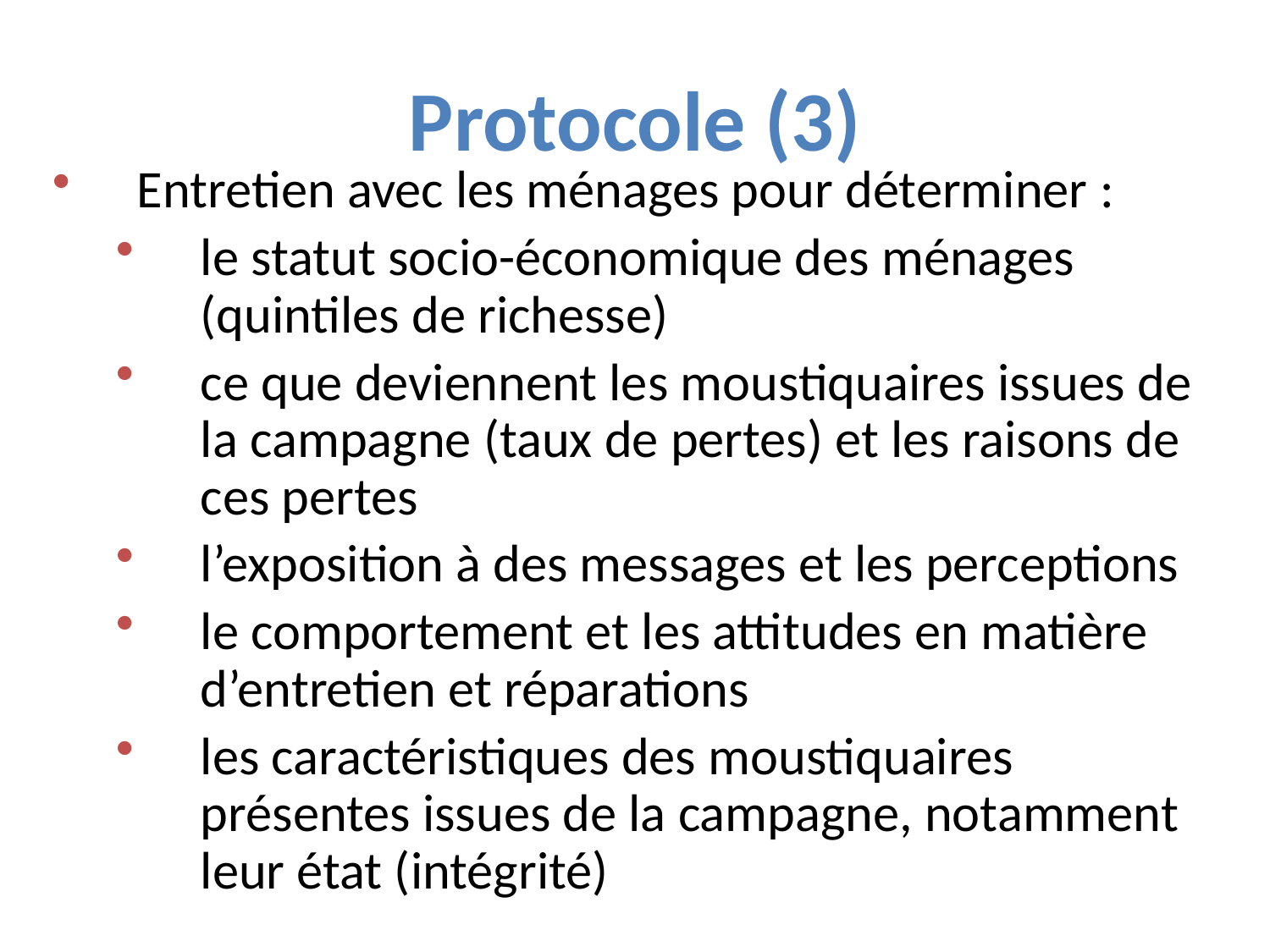

Protocole (3)
Entretien avec les ménages pour déterminer :
le statut socio-économique des ménages (quintiles de richesse)
ce que deviennent les moustiquaires issues de la campagne (taux de pertes) et les raisons de ces pertes
l’exposition à des messages et les perceptions
le comportement et les attitudes en matière d’entretien et réparations
les caractéristiques des moustiquaires présentes issues de la campagne, notamment leur état (intégrité)